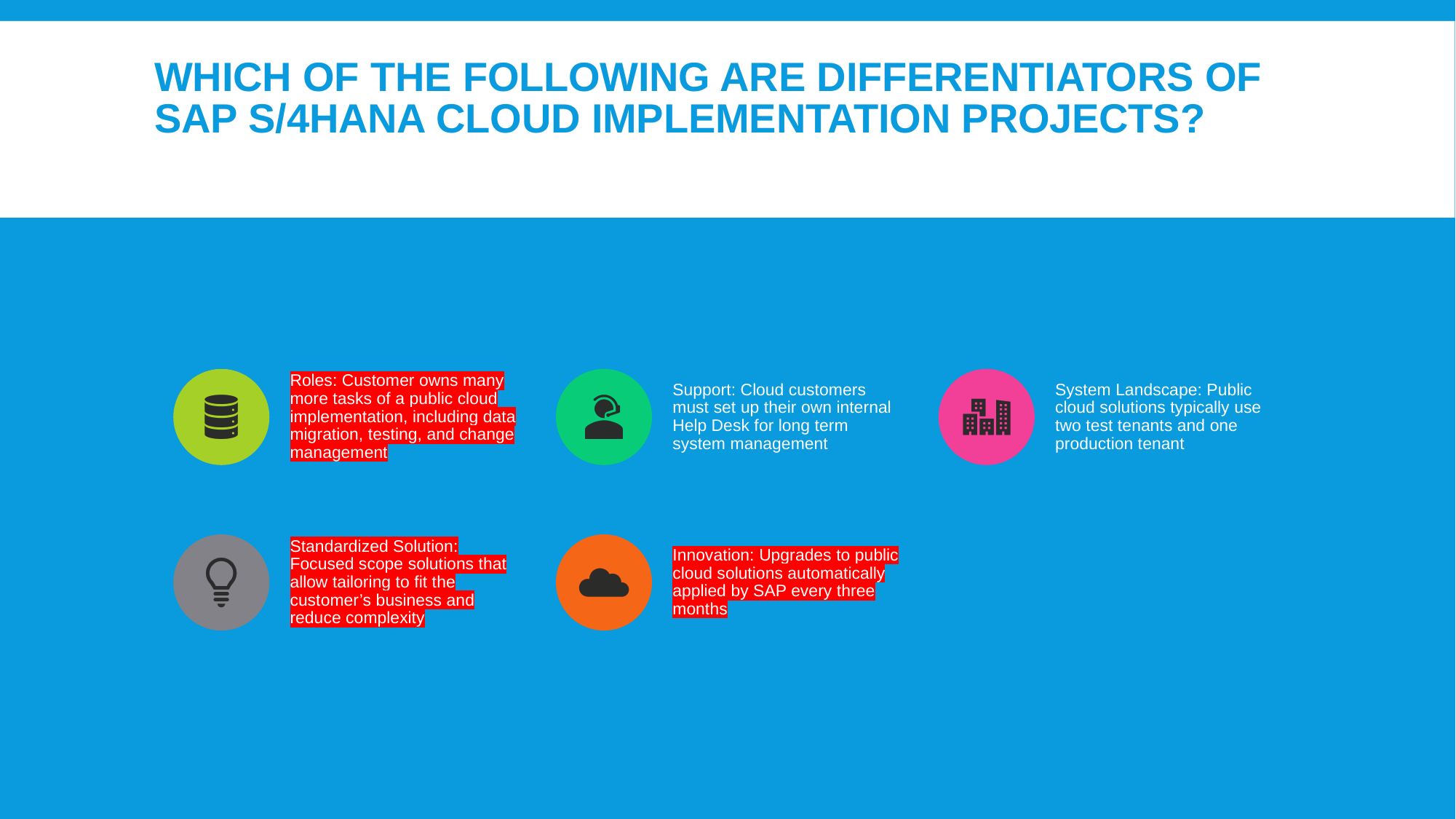

# Which of the following are differentiators of SAP S/4HANA Cloud implementation projects?
Roles: Customer owns many more tasks of a public cloud implementation, including data migration, testing, and change management
Support: Cloud customers must set up their own internal Help Desk for long term system management
System Landscape: Public cloud solutions typically use two test tenants and one production tenant
Standardized Solution: Focused scope solutions that allow tailoring to fit the customer’s business and reduce complexity
Innovation: Upgrades to public cloud solutions automatically applied by SAP every three months